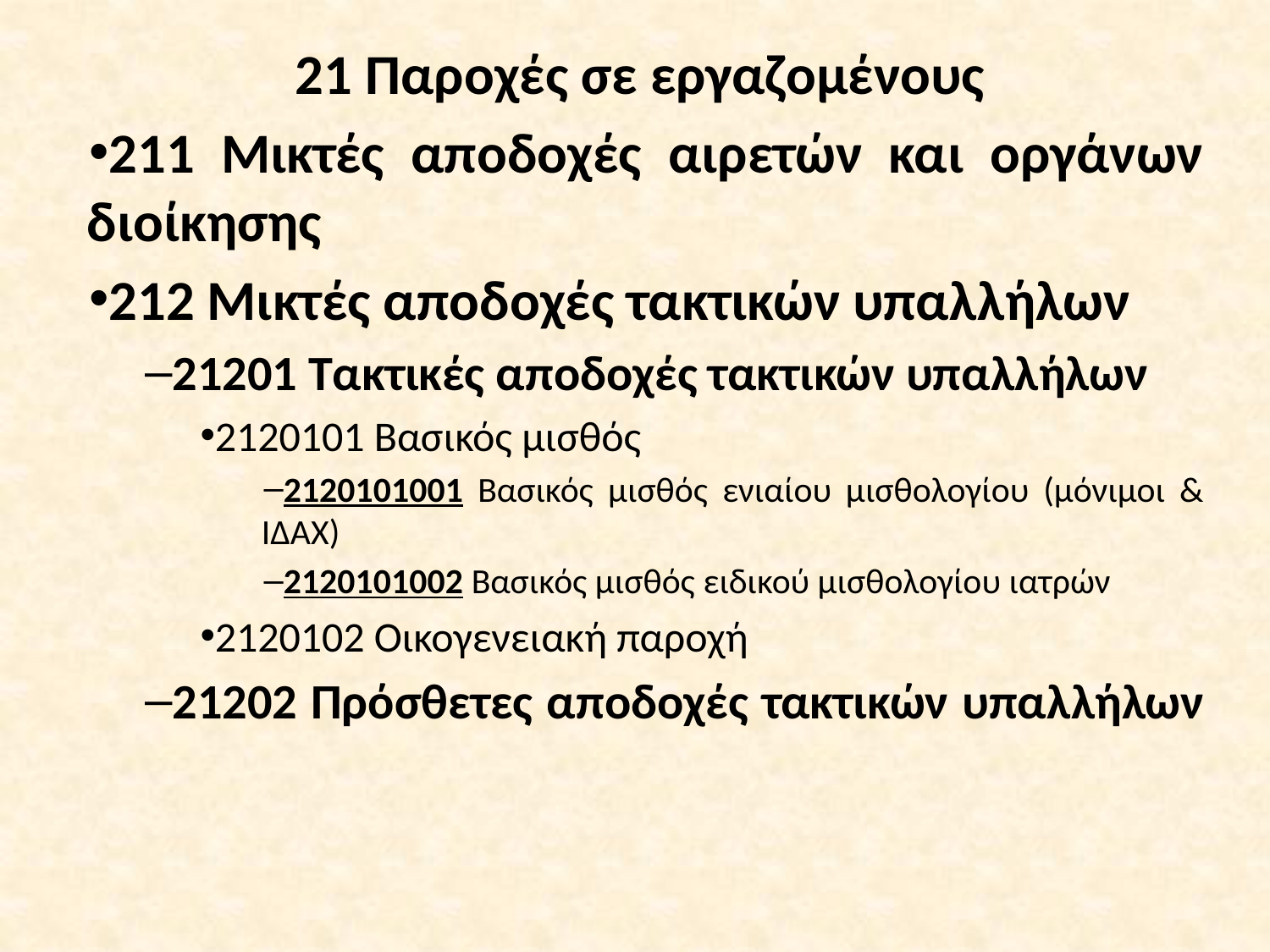

21 Παροχές σε εργαζομένους
211 Μικτές αποδοχές αιρετών και οργάνων διοίκησης
212 Μικτές αποδοχές τακτικών υπαλλήλων
21201 Τακτικές αποδοχές τακτικών υπαλλήλων
2120101 Βασικός μισθός
2120101001 Βασικός μισθός ενιαίου μισθολογίου (μόνιμοι & ΙΔΑΧ)
2120101002 Βασικός μισθός ειδικού μισθολογίου ιατρών
2120102 Οικογενειακή παροχή
21202 Πρόσθετες αποδοχές τακτικών υπαλλήλων